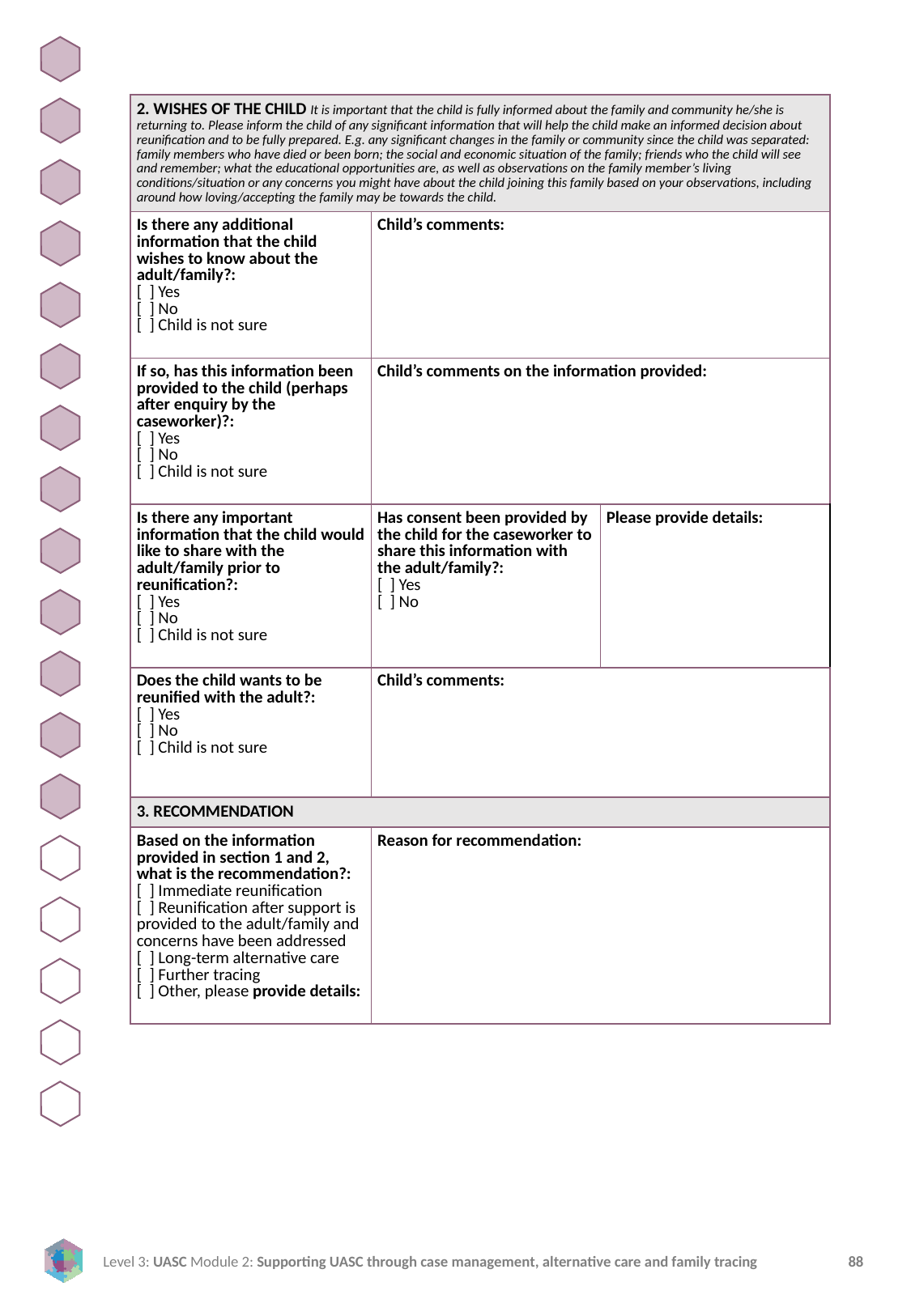

| 2. WISHES OF THE CHILD It is important that the child is fully informed about the family and community he/she is returning to. Please inform the child of any significant information that will help the child make an informed decision about reunification and to be fully prepared. E.g. any significant changes in the family or community since the child was separated: family members who have died or been born; the social and economic situation of the family; friends who the child will see and remember; what the educational opportunities are, as well as observations on the family member’s living conditions/situation or any concerns you might have about the child joining this family based on your observations, including around how loving/accepting the family may be towards the child. |  |  |
| --- | --- | --- |
| Is there any additional information that the child wishes to know about the adult/family?: [ ] Yes [ ] No [ ] Child is not sure | Child’s comments: |  |
| If so, has this information been provided to the child (perhaps after enquiry by the caseworker)?: [ ] Yes [ ] No [ ] Child is not sure | Child’s comments on the information provided: |  |
| Is there any important information that the child would like to share with the adult/family prior to reunification?: [ ] Yes [ ] No [ ] Child is not sure | Has consent been provided by the child for the caseworker to share this information with the adult/family?: [ ] Yes [ ] No | Please provide details: |
| Does the child wants to be reunified with the adult?: [ ] Yes [ ] No [ ] Child is not sure | Child’s comments: |  |
| 3. RECOMMENDATION |  |  |
| Based on the information provided in section 1 and 2, what is the recommendation?: [ ] Immediate reunification [ ] Reunification after support is provided to the adult/family and concerns have been addressed [ ] Long-term alternative care [ ] Further tracing [ ] Other, please provide details: | Reason for recommendation: |  |